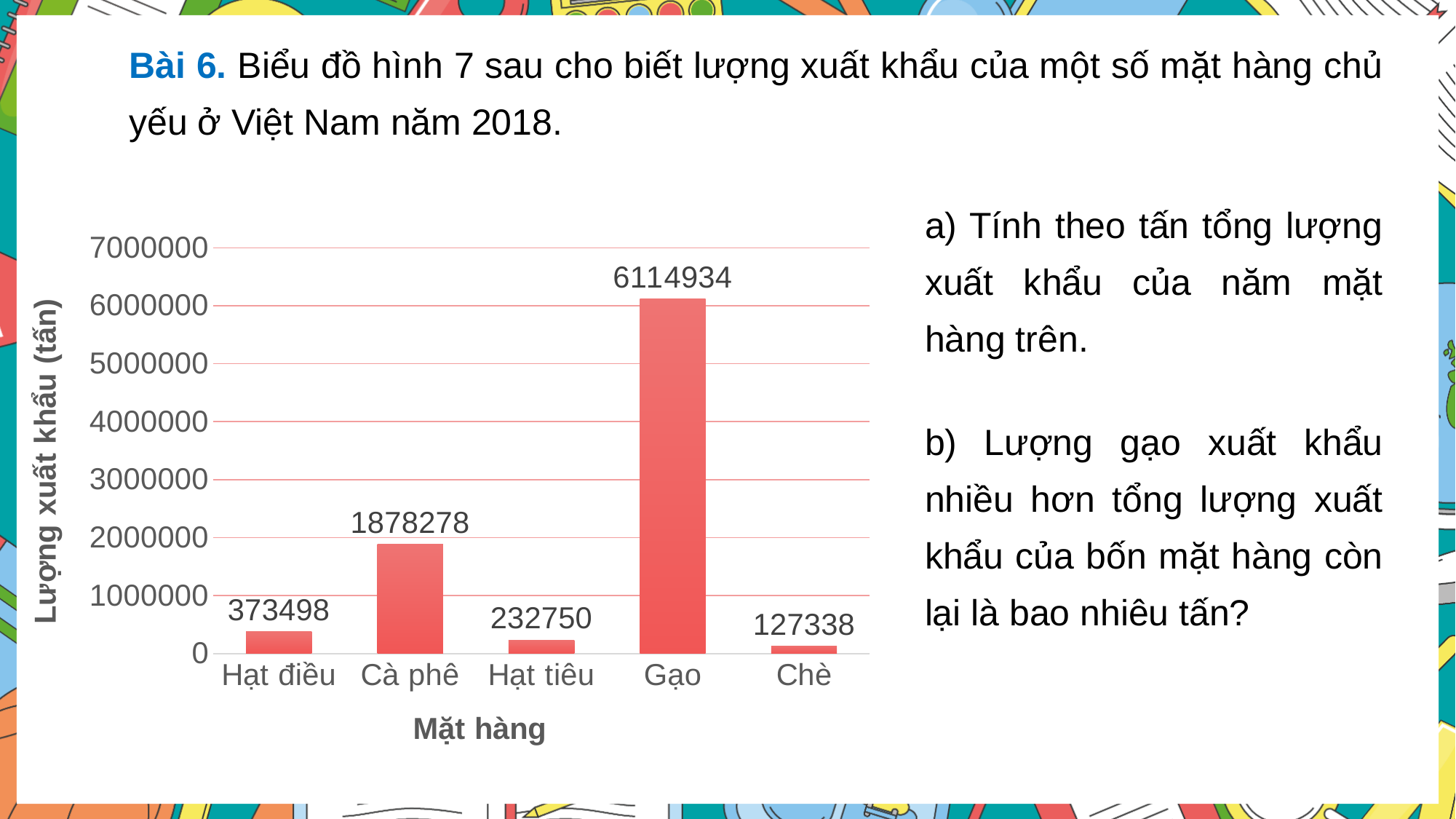

Bài 6. Biểu đồ hình 7 sau cho biết lượng xuất khẩu của một số mặt hàng chủ yếu ở Việt Nam năm 2018.
a) Tính theo tấn tổng lượng xuất khẩu của năm mặt hàng trên.

### Chart

| Category | Lượng xuất khẩu (tấn) |
|---|---|
| Hạt điều | 373498.0 |
| Cà phê | 1878278.0 |
| Hạt tiêu | 232750.0 |
| Gạo | 6114934.0 |
| Chè | 127338.0 |
b) Lượng gạo xuất khẩu nhiều hơn tổng lượng xuất khẩu của bốn mặt hàng còn lại là bao nhiêu tấn?